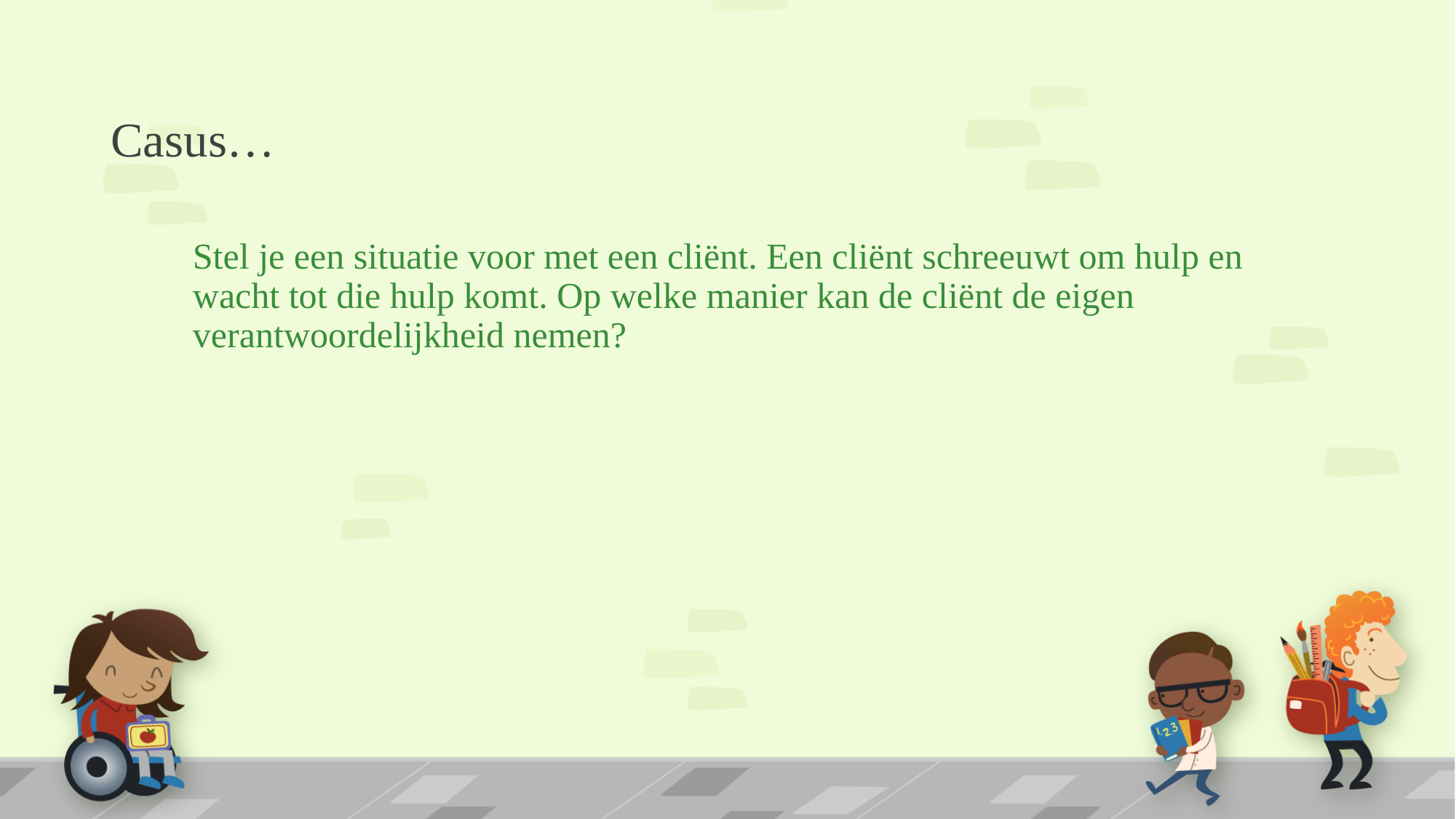

# Casus…
Stel je een situatie voor met een cliënt. Een cliënt schreeuwt om hulp en wacht tot die hulp komt. Op welke manier kan de cliënt de eigen verantwoordelijkheid nemen?